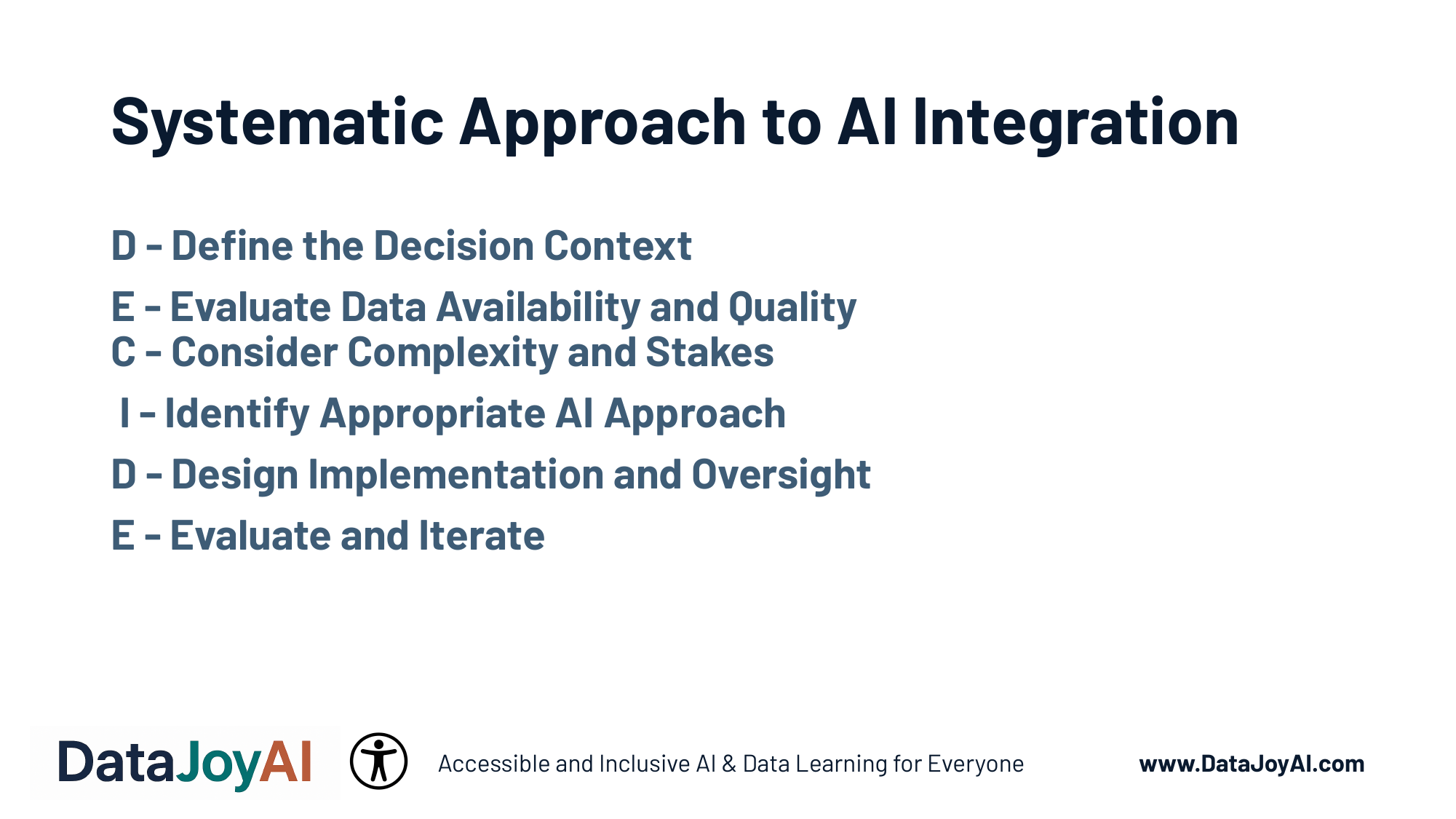

# Systematic Approach to AI Integration
D - Define the Decision Context
E - Evaluate Data Availability and Quality
C - Consider Complexity and Stakes
 I - Identify Appropriate AI Approach
D - Design Implementation and Oversight
E - Evaluate and Iterate